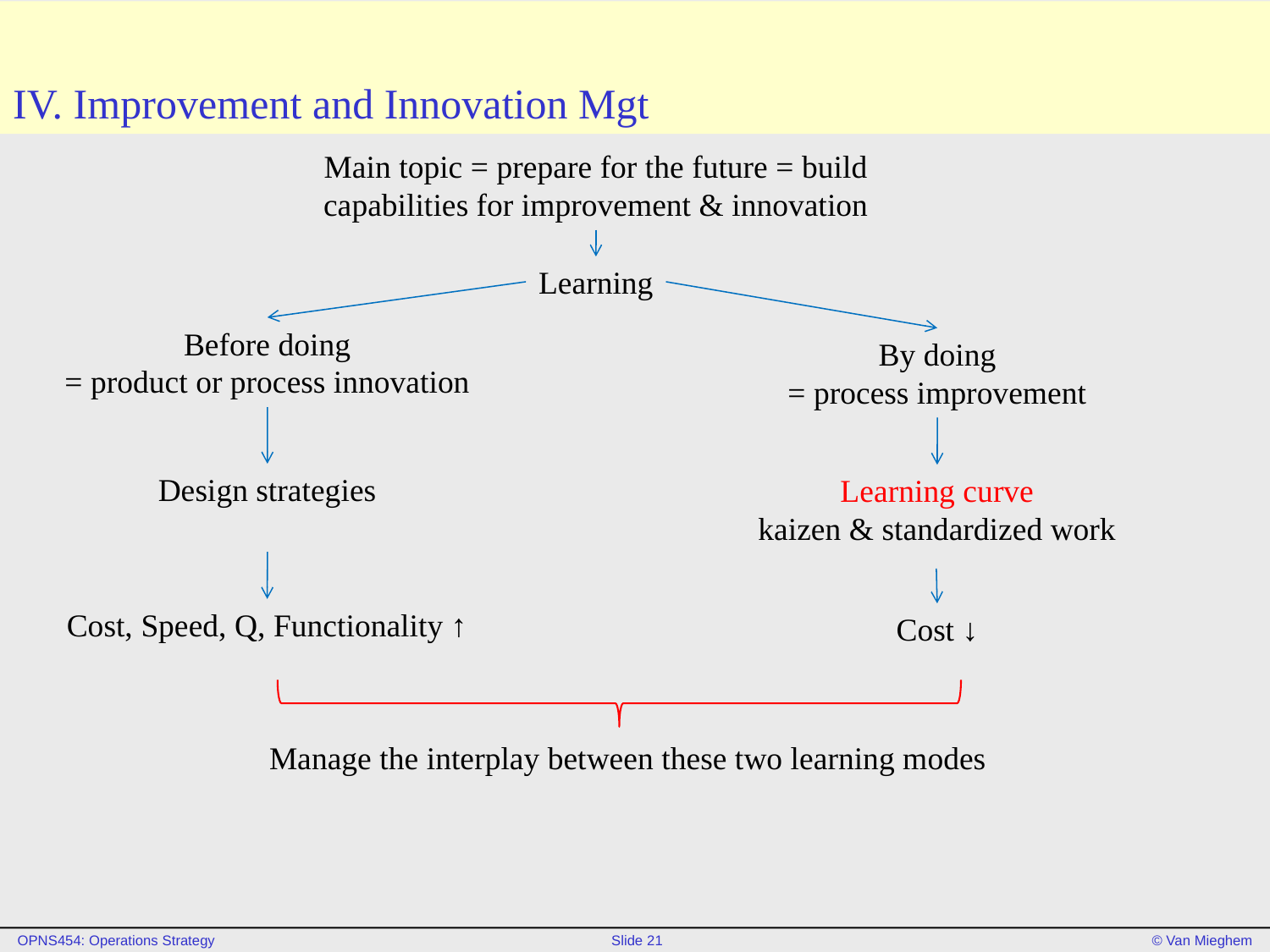

# IV. Improvement and Innovation Mgt
Main topic = prepare for the future = build
capabilities for improvement & innovation
Learning
Before doing
= product or process innovation
By doing
= process improvement

Design strategies

Learning curve
kaizen & standardized work

Cost, Speed, Q, Functionality ↑

Cost ↓

Manage the interplay between these two learning modes